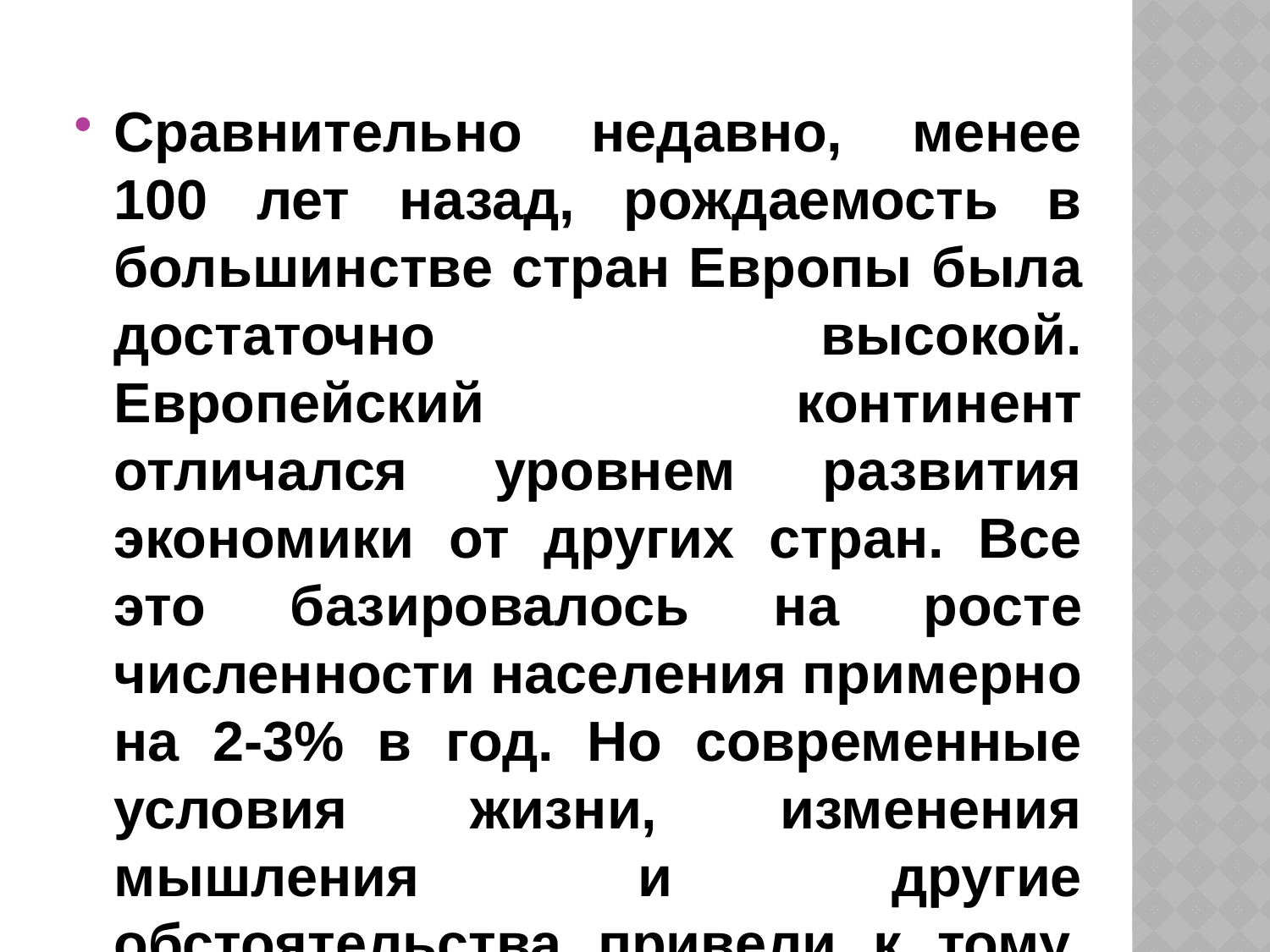

Сравнительно недавно, менее 100 лет назад, рождаемость в большинстве стран Европы была достаточно высокой. Европейский континент отличался уровнем развития экономики от других стран. Все это базировалось на росте численности населения примерно на 2-3% в год. Но современные условия жизни, изменения мышления и другие обстоятельства привели к тому, что во всем мире начался демографический кризис.